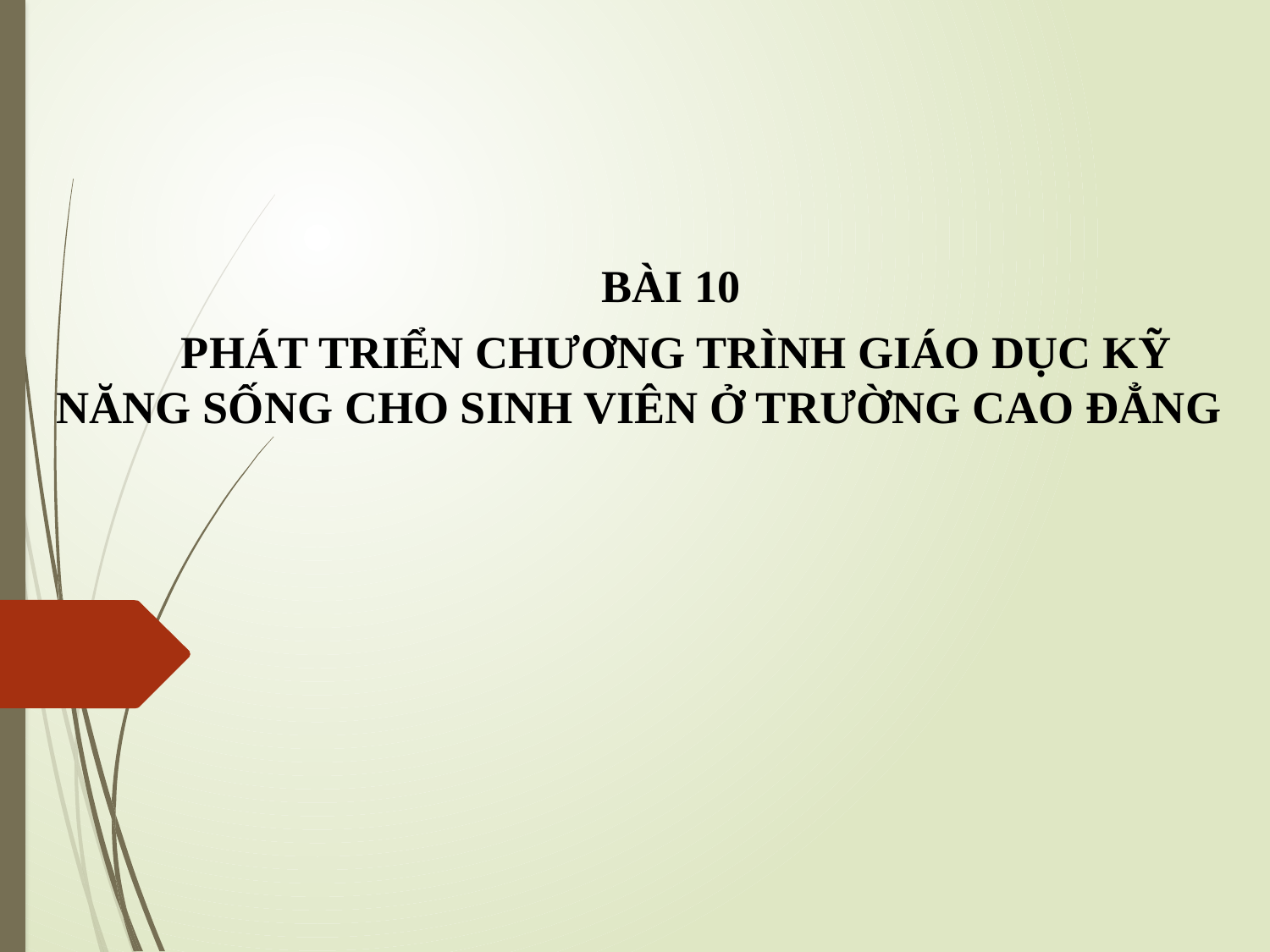

BÀI 10
 PHÁT TRIỂN CHƯƠNG TRÌNH GIÁO DỤC KỸ NĂNG SỐNG CHO SINH VIÊN Ở TRƯỜNG CAO ĐẲNG